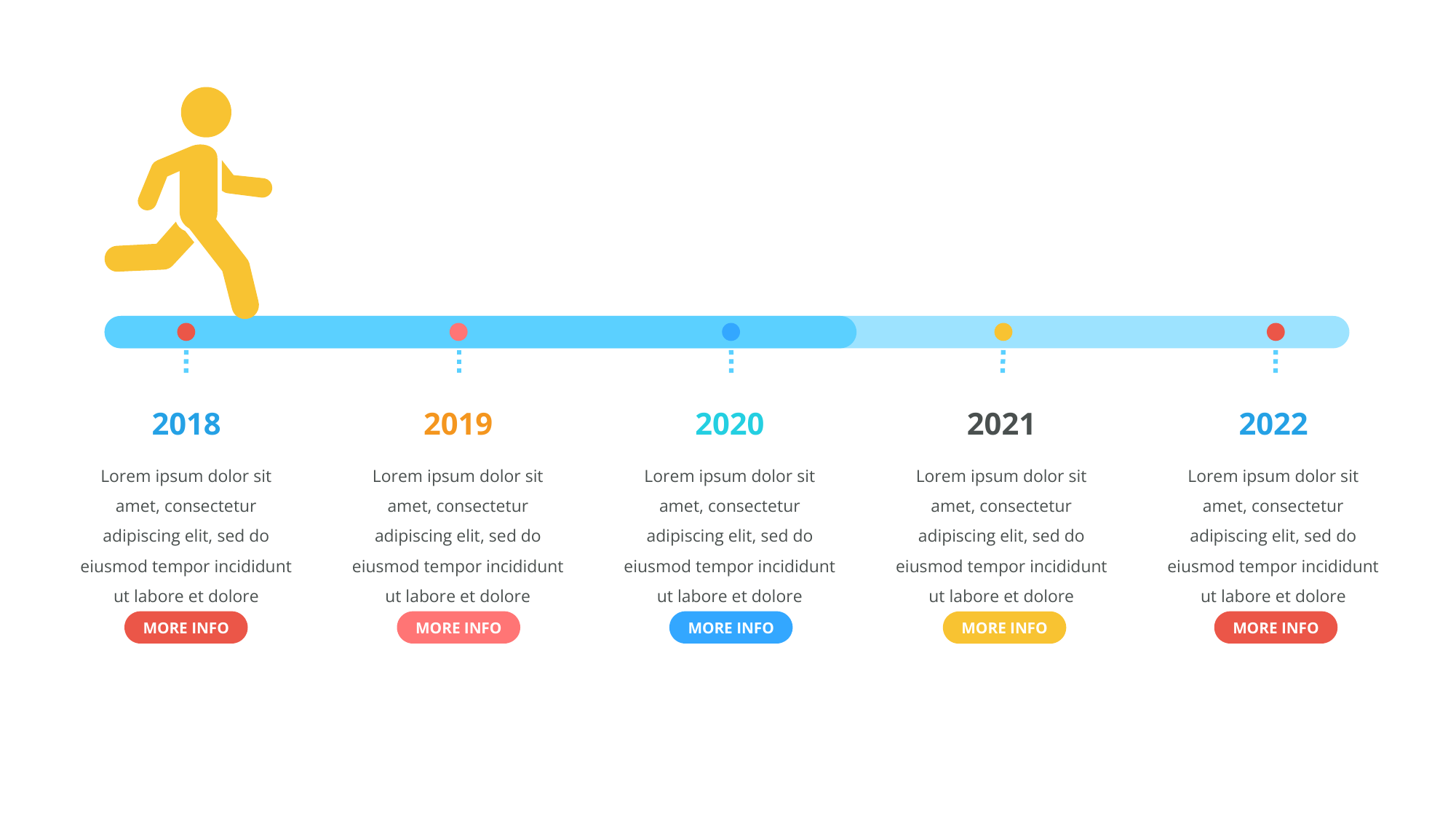

2018
Lorem ipsum dolor sit amet, consectetur adipiscing elit, sed do eiusmod tempor incididunt ut labore et dolore

MORE INFO
2019
Lorem ipsum dolor sit amet, consectetur adipiscing elit, sed do eiusmod tempor incididunt ut labore et dolore

MORE INFO
2020
Lorem ipsum dolor sit amet, consectetur adipiscing elit, sed do eiusmod tempor incididunt ut labore et dolore

MORE INFO
2021
Lorem ipsum dolor sit amet, consectetur adipiscing elit, sed do eiusmod tempor incididunt ut labore et dolore

MORE INFO
2022
Lorem ipsum dolor sit amet, consectetur adipiscing elit, sed do eiusmod tempor incididunt ut labore et dolore

MORE INFO